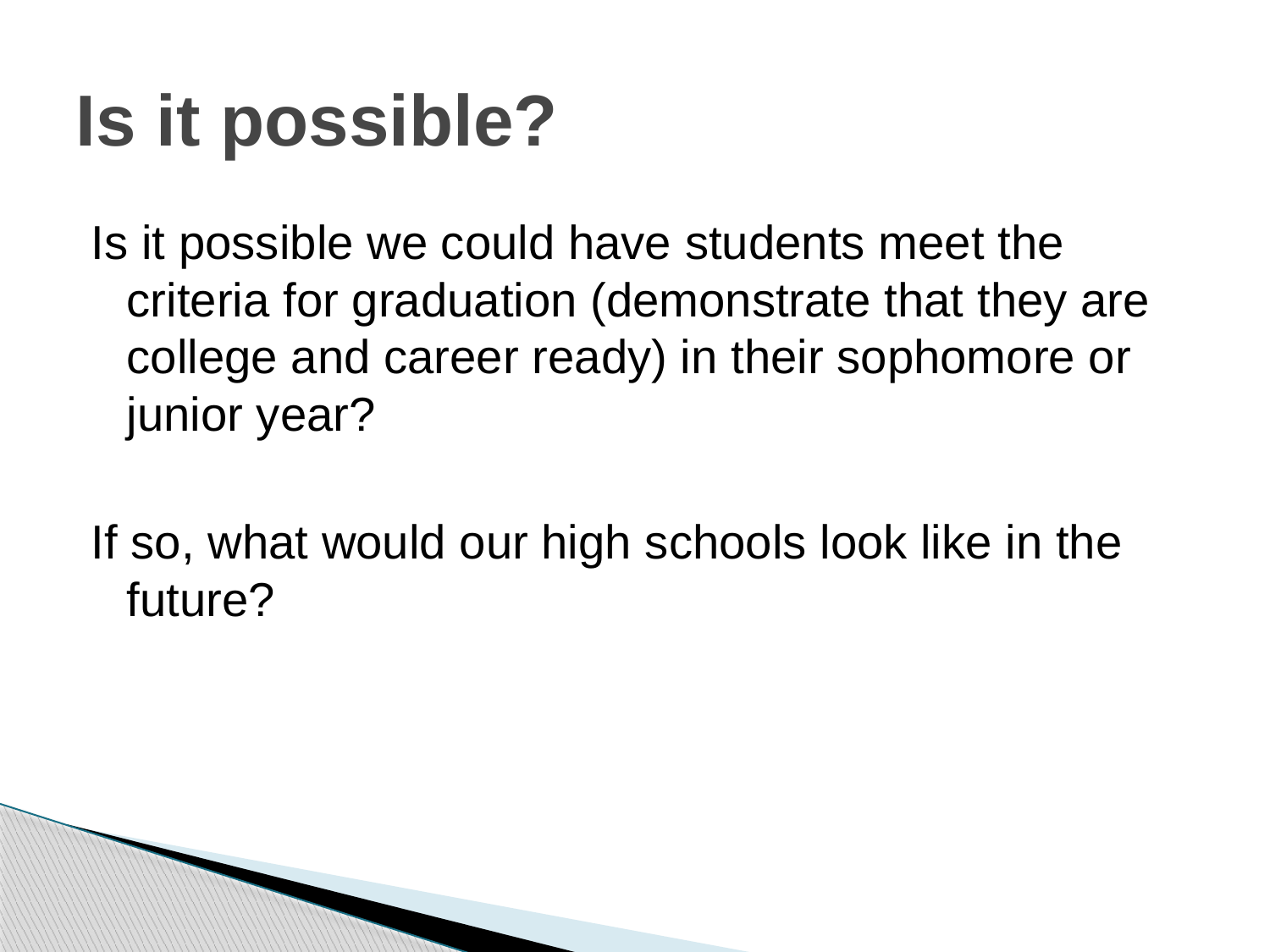

# Is it possible?
Is it possible we could have students meet the criteria for graduation (demonstrate that they are college and career ready) in their sophomore or junior year?

If so, what would our high schools look like in the future?